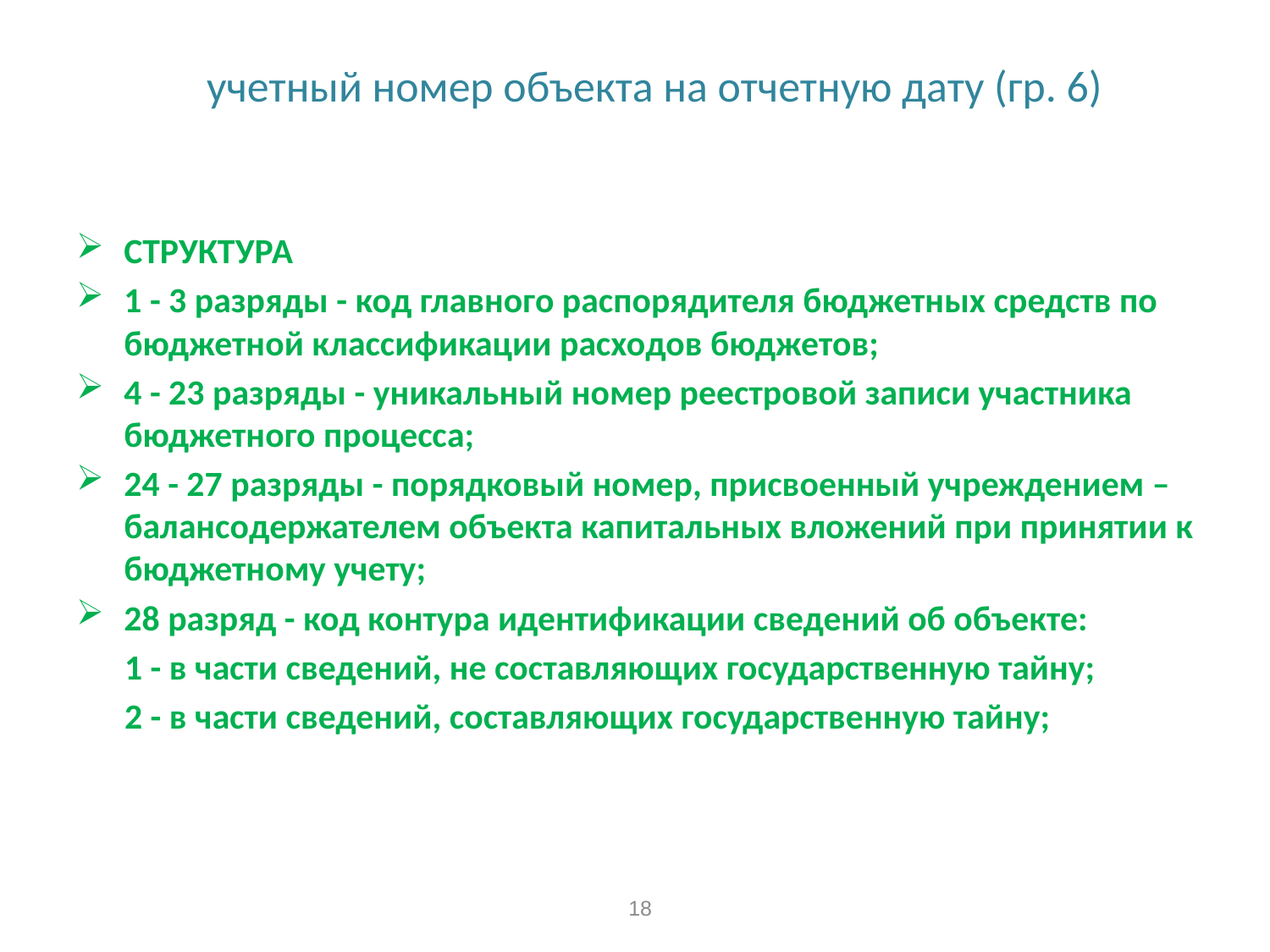

# учетный номер объекта на отчетную дату (гр. 6)
СТРУКТУРА
1 - 3 разряды - код главного распорядителя бюджетных средств по бюджетной классификации расходов бюджетов;
4 - 23 разряды - уникальный номер реестровой записи участника бюджетного процесса;
24 - 27 разряды - порядковый номер, присвоенный учреждением – балансодержателем объекта капитальных вложений при принятии к бюджетному учету;
28 разряд - код контура идентификации сведений об объекте:
      1 - в части сведений, не составляющих государственную тайну;
      2 - в части сведений, составляющих государственную тайну;
18